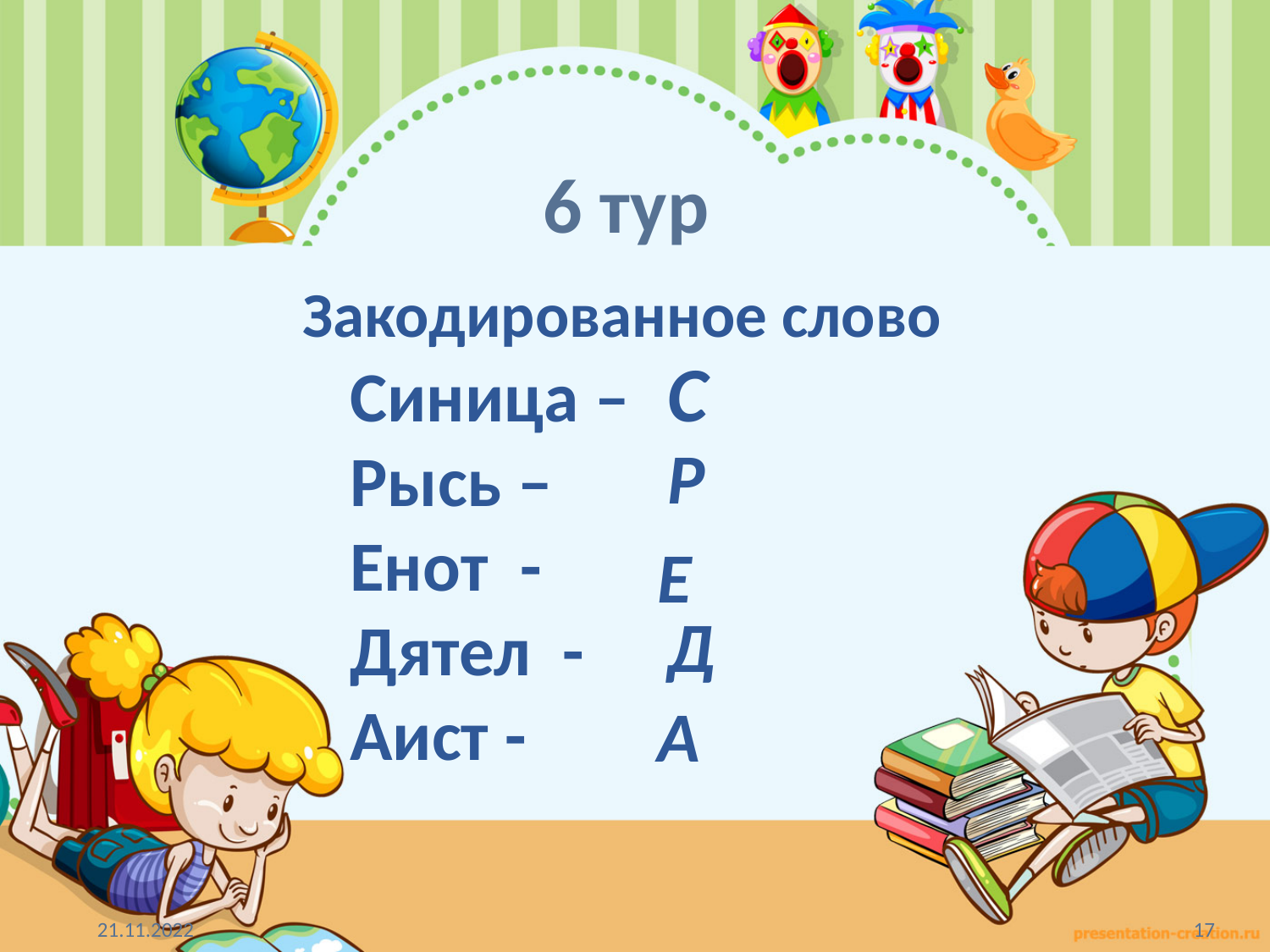

6 тур

Закодированное слово
С
Синица –
Рысь –
Енот  -
Дятел  -
Аист -

Р
Е
Д
А